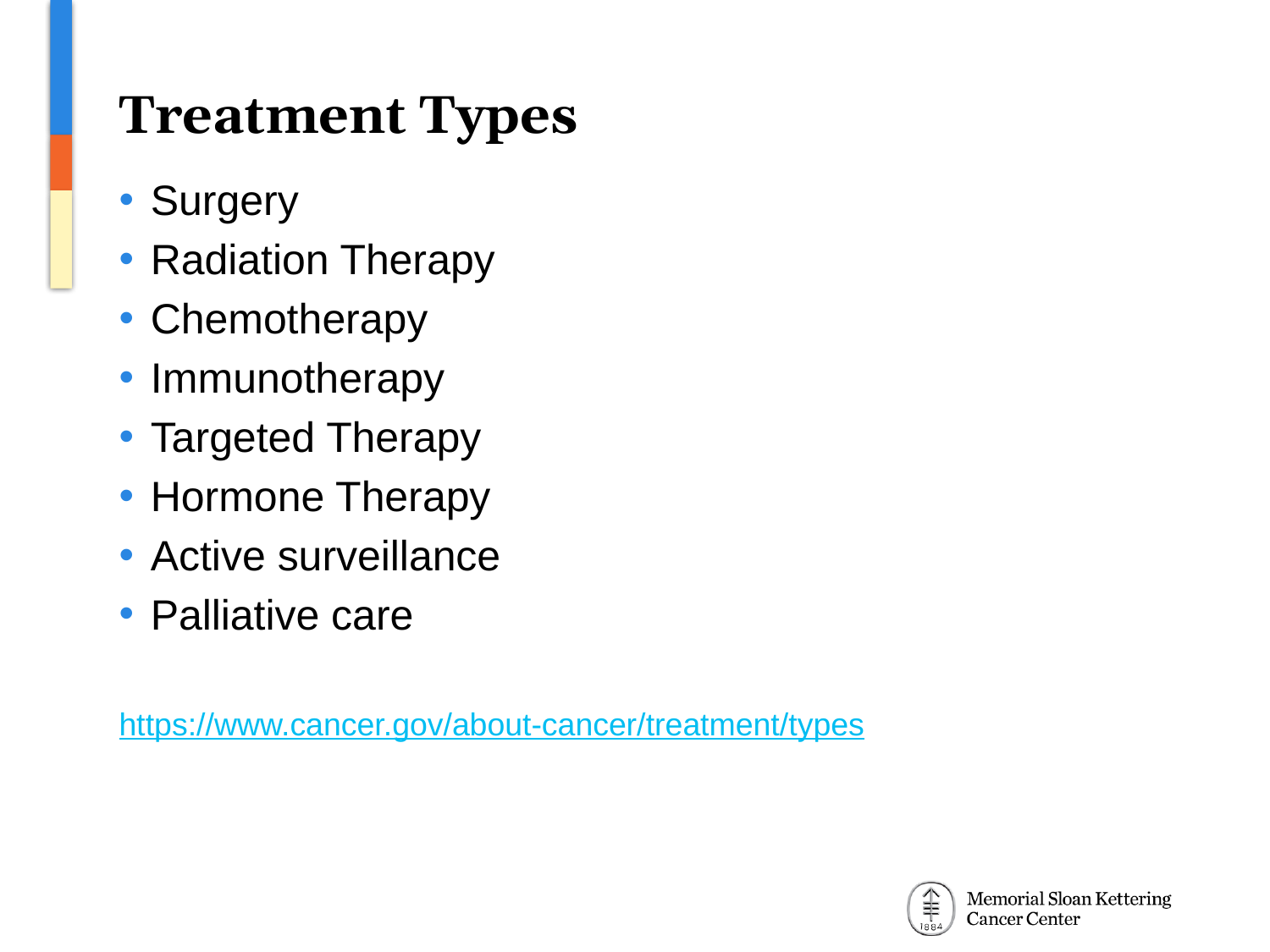

# Treatment Types
Surgery
Radiation Therapy
Chemotherapy
Immunotherapy
Targeted Therapy
Hormone Therapy
Active surveillance
Palliative care

https://www.cancer.gov/about-cancer/treatment/types